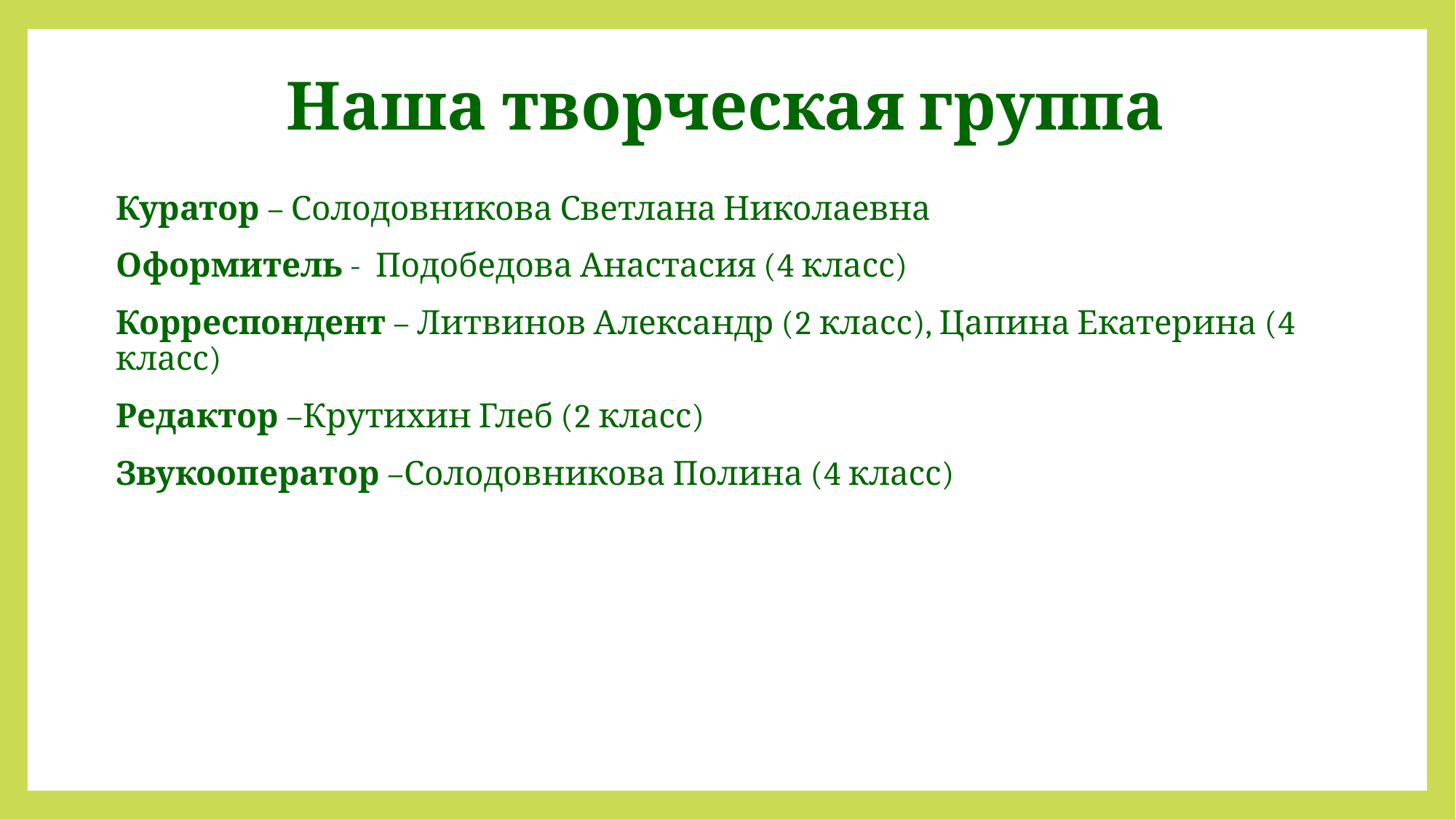

# Наша творческая группа
Куратор – Солодовникова Светлана Николаевна
Оформитель -  Подобедова Анастасия (4 класс)
Корреспондент – Литвинов Александр (2 класс), Цапина Екатерина (4 класс)
Редактор –Крутихин Глеб (2 класс)
Звукооператор –Солодовникова Полина (4 класс)